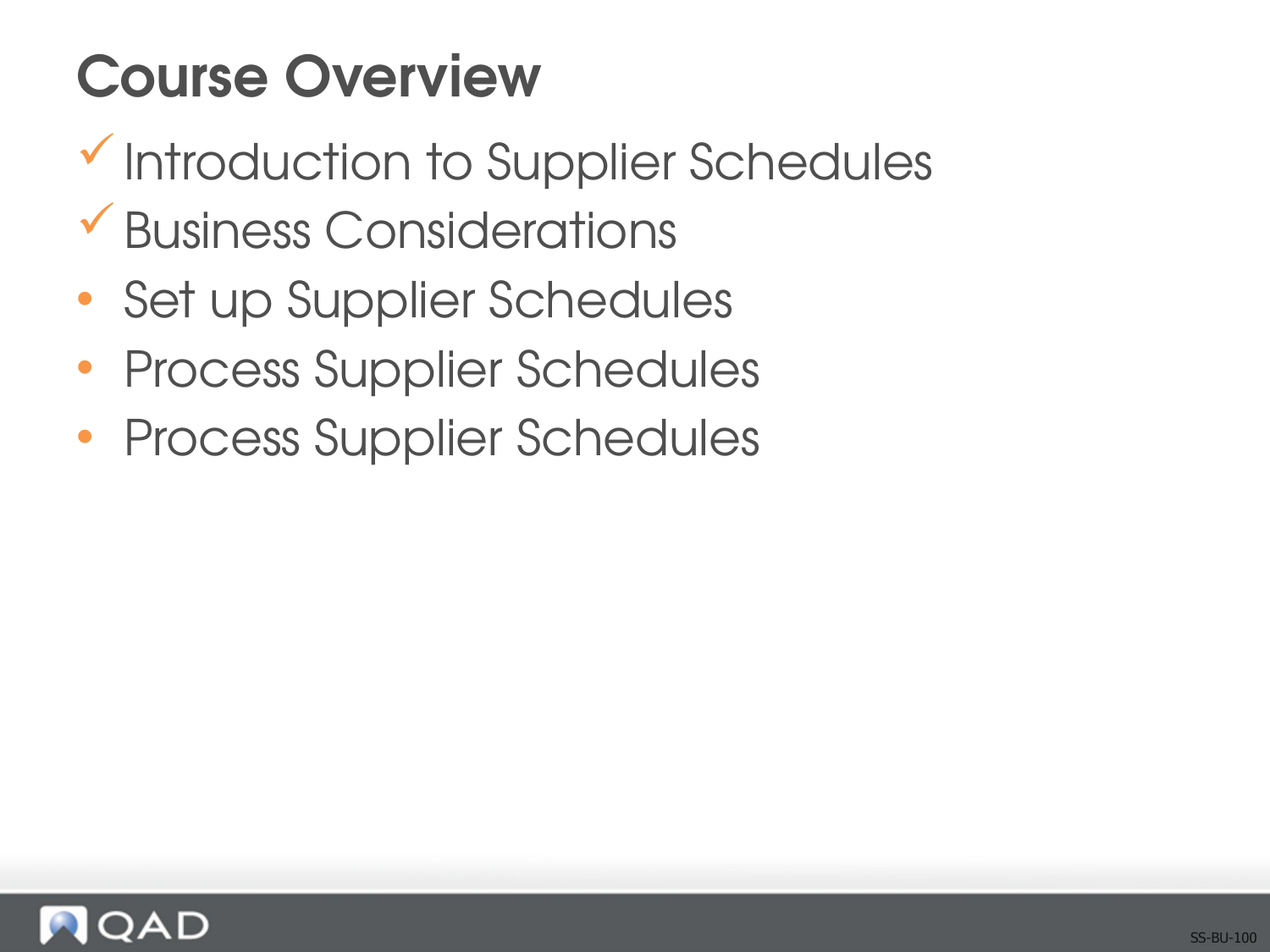

# Course Overview
Introduction to Supplier Schedules
Business Considerations
Set up Supplier Schedules
Process Supplier Schedules
Process Supplier Schedules
SS-BU-100